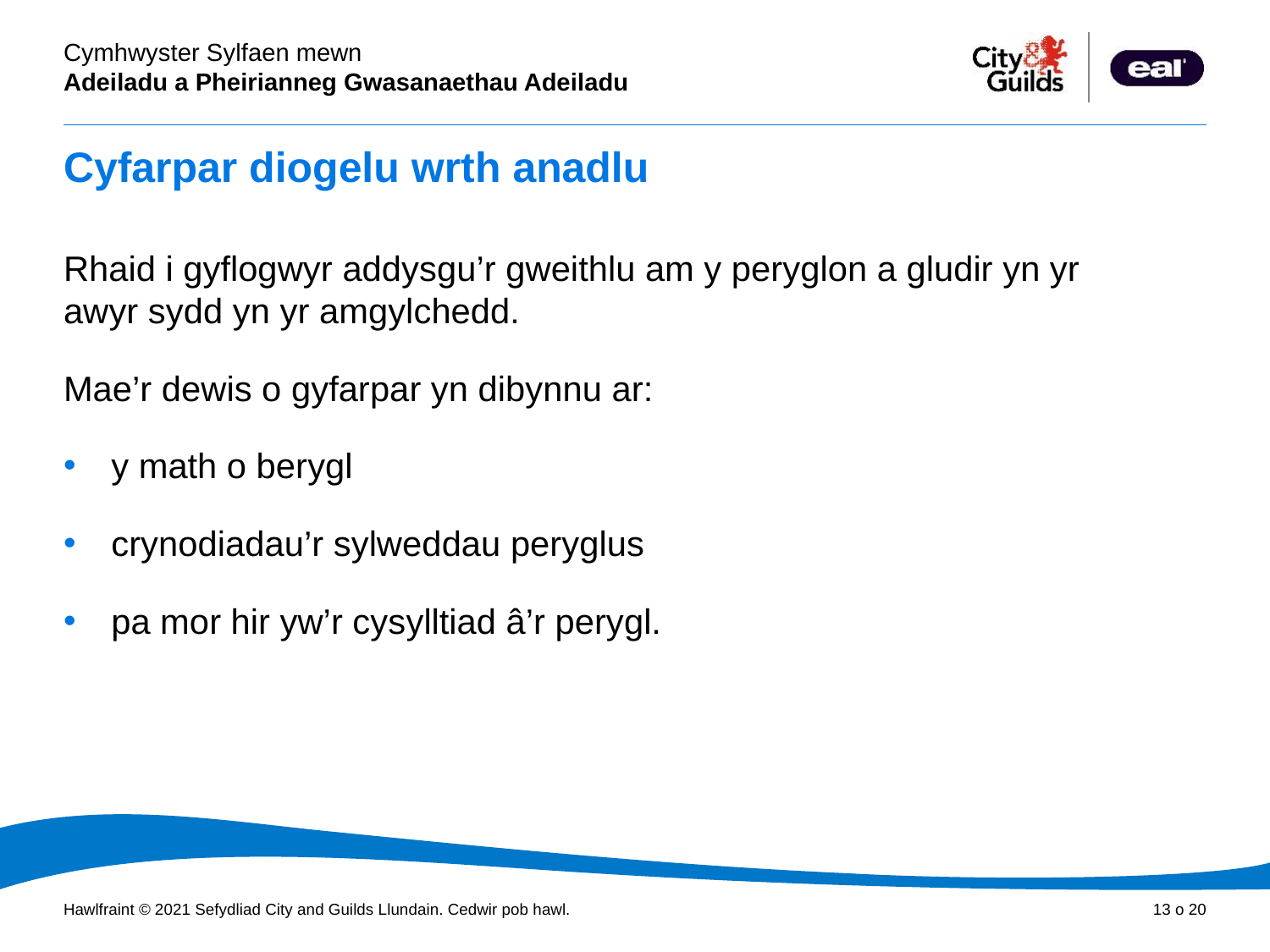

# Cyfarpar diogelu wrth anadlu
Rhaid i gyflogwyr addysgu’r gweithlu am y peryglon a gludir yn yr awyr sydd yn yr amgylchedd.
Mae’r dewis o gyfarpar yn dibynnu ar:
y math o berygl
crynodiadau’r sylweddau peryglus
pa mor hir yw’r cysylltiad â’r perygl.